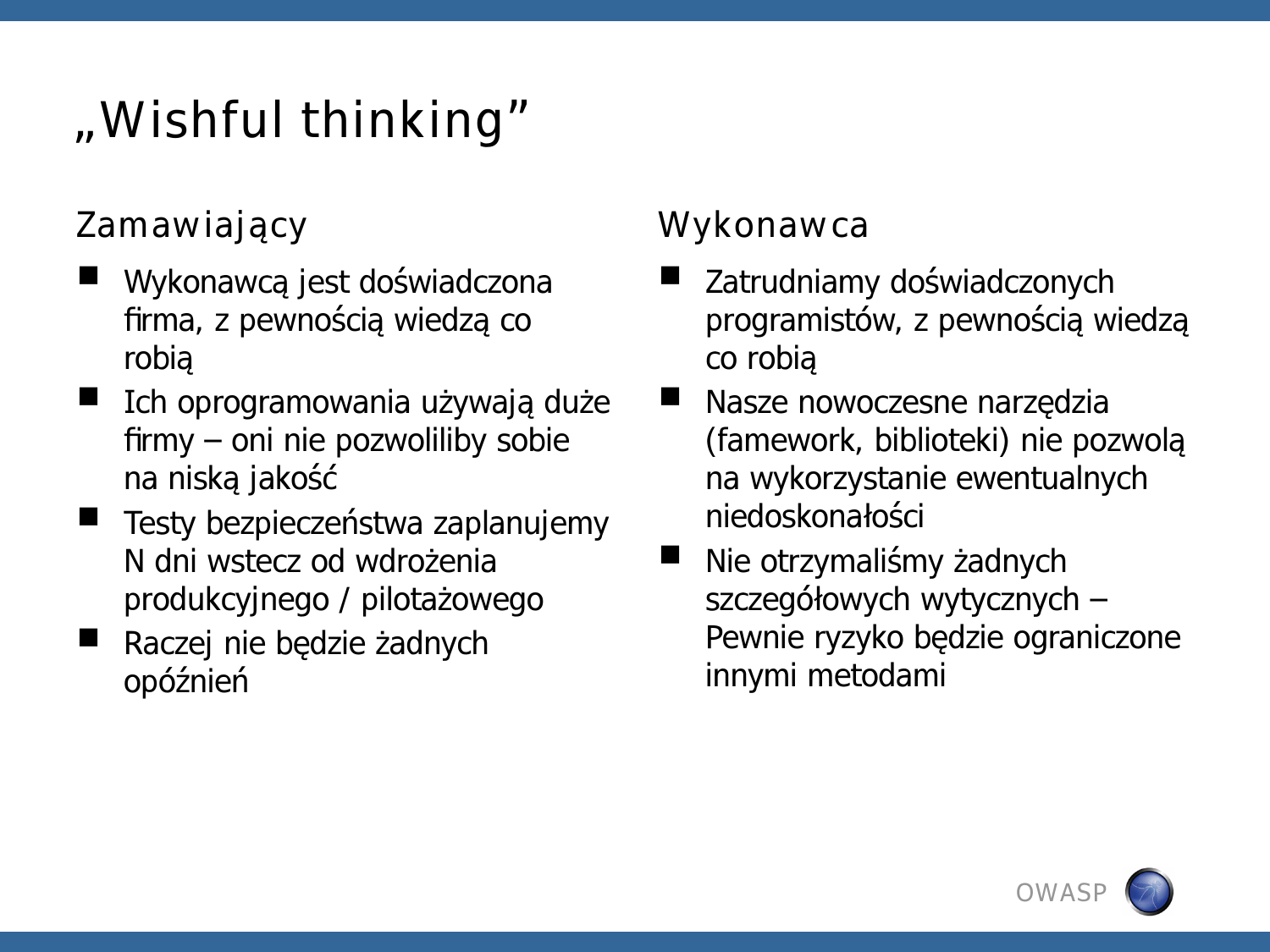

# „Wishful thinking”
Zamawiający
Wykonawca
Wykonawcą jest doświadczona firma, z pewnością wiedzą co robią
Ich oprogramowania używają duże firmy – oni nie pozwoliliby sobie na niską jakość
Testy bezpieczeństwa zaplanujemy N dni wstecz od wdrożenia produkcyjnego / pilotażowego
Raczej nie będzie żadnych opóźnień
Zatrudniamy doświadczonych programistów, z pewnością wiedzą co robią
Nasze nowoczesne narzędzia (famework, biblioteki) nie pozwolą na wykorzystanie ewentualnych niedoskonałości
Nie otrzymaliśmy żadnych szczegółowych wytycznych – Pewnie ryzyko będzie ograniczone innymi metodami